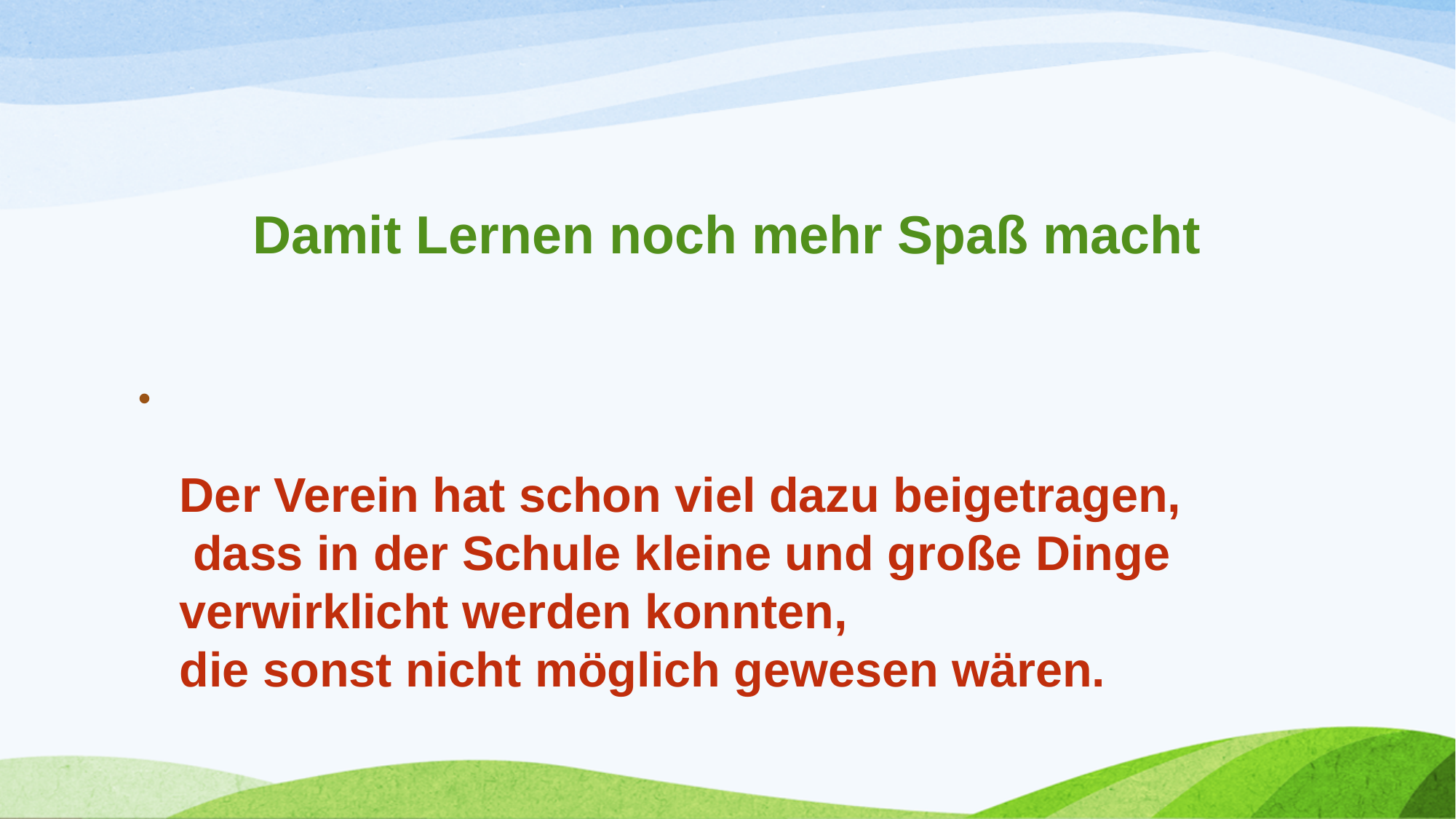

# Damit Lernen noch mehr Spaß macht
Der Verein hat schon viel dazu beigetragen,
 dass in der Schule kleine und große Dinge verwirklicht werden konnten,
die sonst nicht möglich gewesen wären.